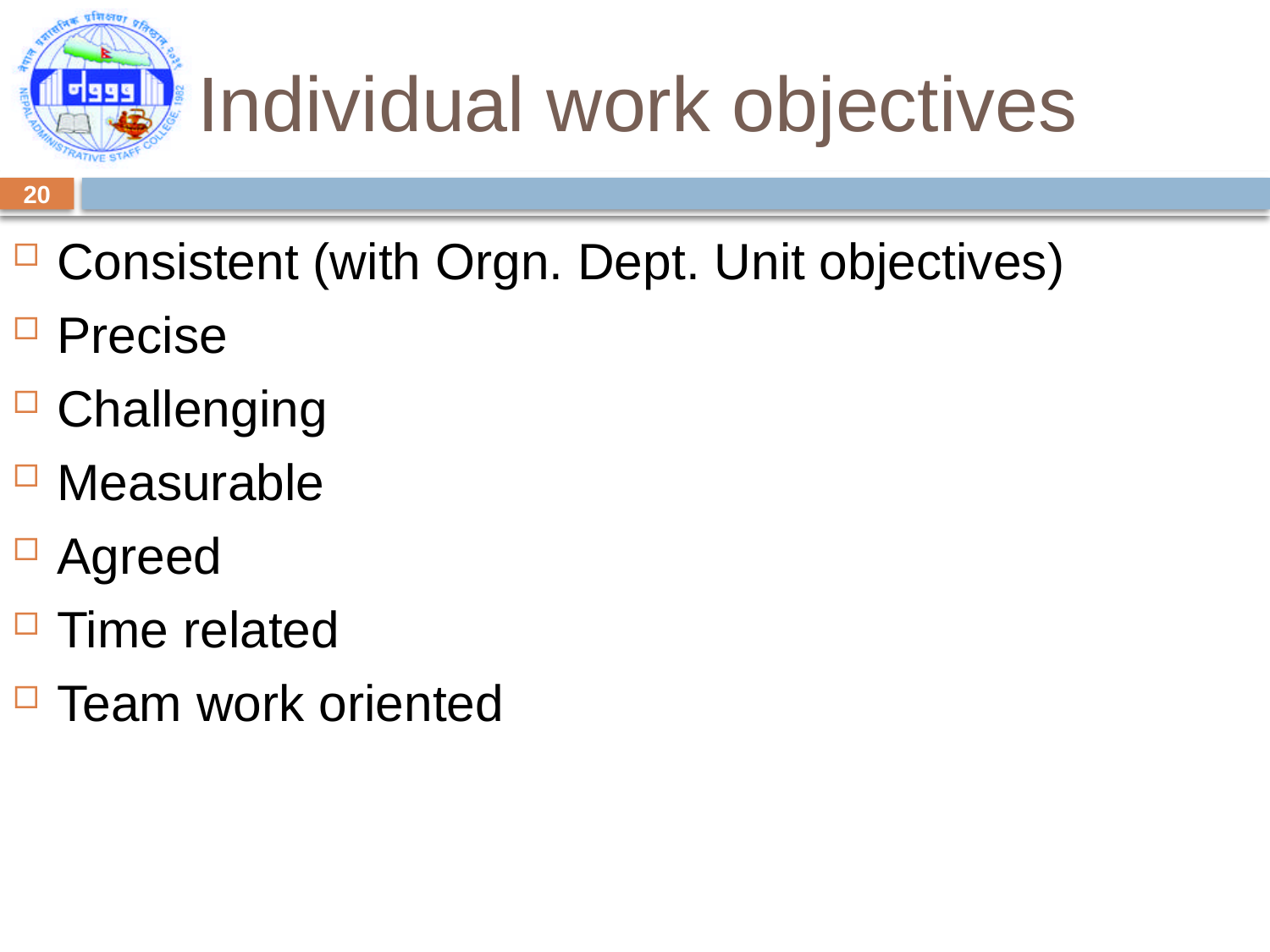

# Individual work objectives
20
Consistent (with Orgn. Dept. Unit objectives)
Precise
Challenging
Measurable
Agreed
Time related
Team work oriented